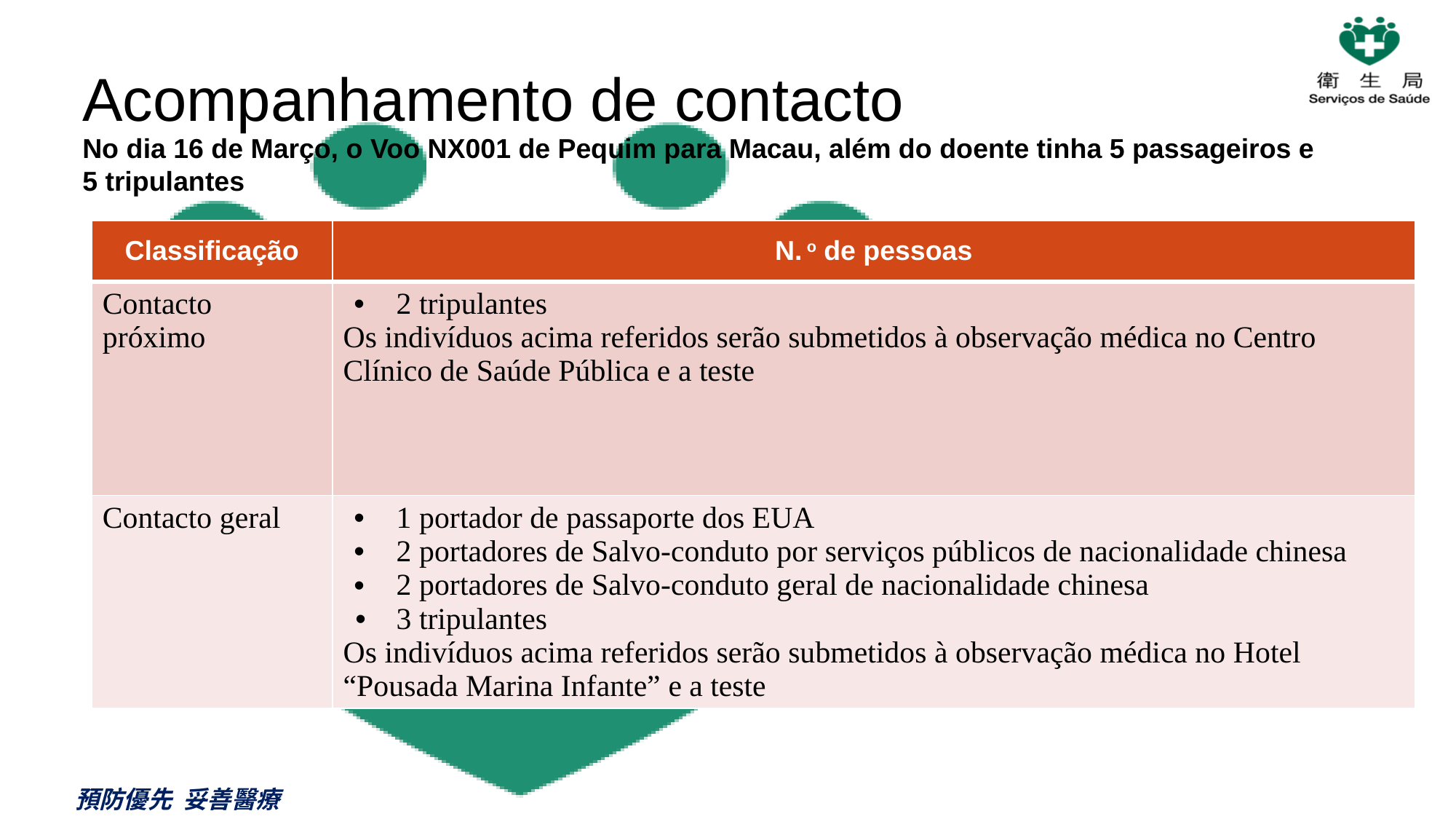

# Acompanhamento de contacto
No dia 16 de Março, o Voo NX001 de Pequim para Macau, além do doente tinha 5 passageiros e 5 tripulantes
| Classificação | N. o de pessoas |
| --- | --- |
| Contacto próximo | 2 tripulantes Os indivíduos acima referidos serão submetidos à observação médica no Centro Clínico de Saúde Pública e a teste |
| Contacto geral | 1 portador de passaporte dos EUA 2 portadores de Salvo-conduto por serviços públicos de nacionalidade chinesa 2 portadores de Salvo-conduto geral de nacionalidade chinesa 3 tripulantes Os indivíduos acima referidos serão submetidos à observação médica no Hotel “Pousada Marina Infante” e a teste |